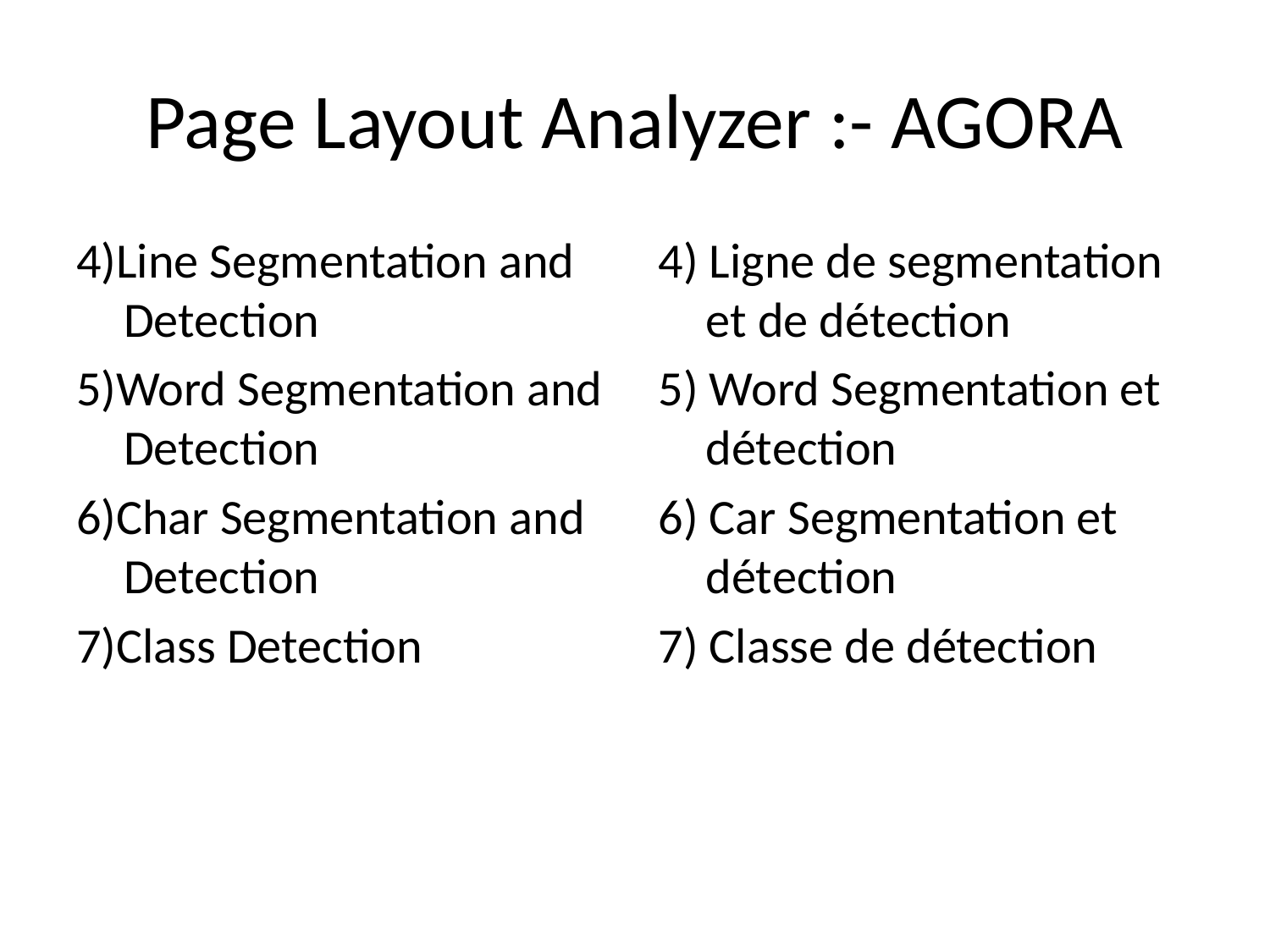

# Page Layout Analyzer :- AGORA
4)Line Segmentation and Detection
5)Word Segmentation and Detection
6)Char Segmentation and Detection
7)Class Detection
4) Ligne de segmentation et de détection
5) Word Segmentation et détection
6) Car Segmentation et détection
7) Classe de détection